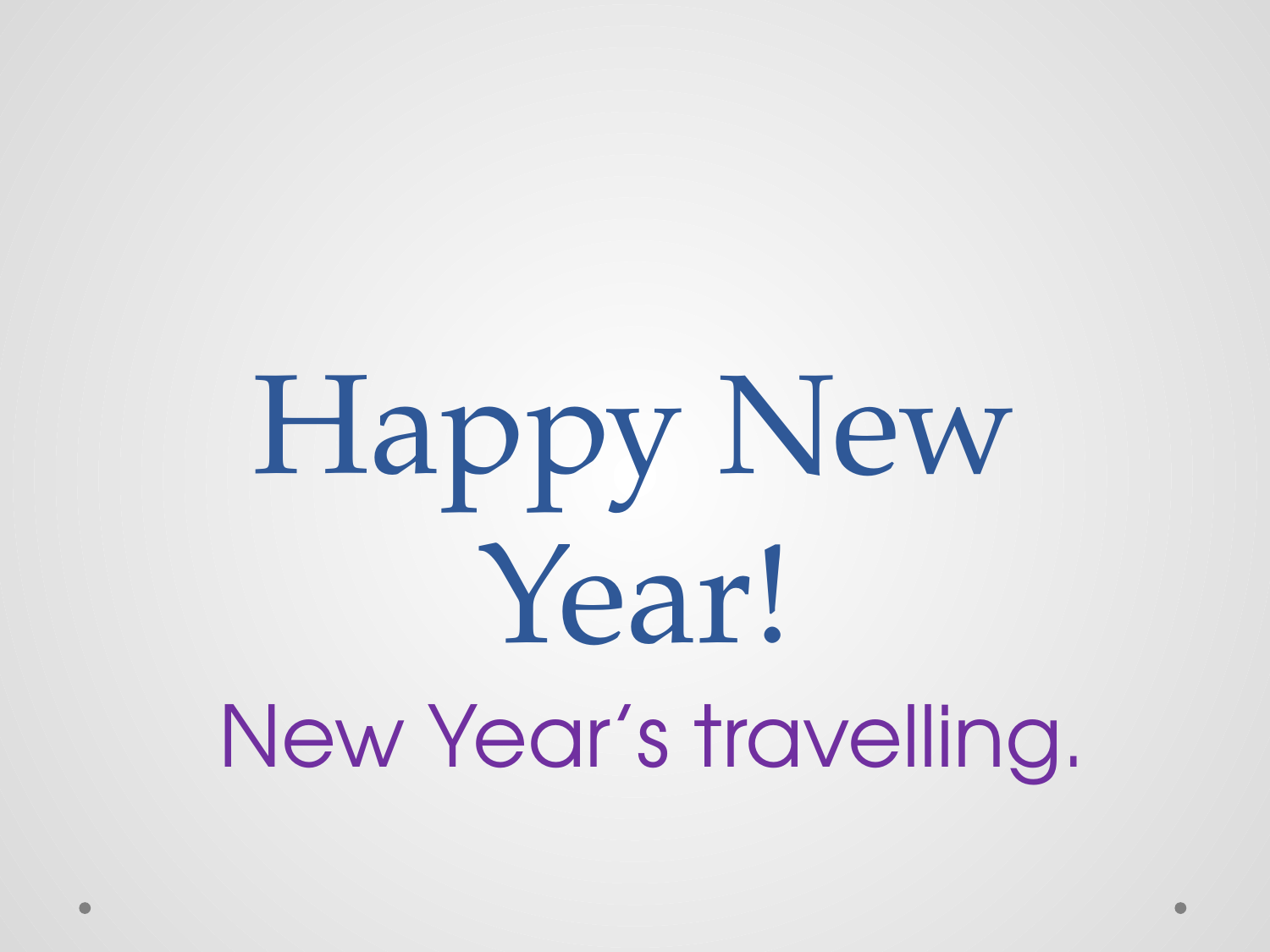

# Happy New Year!
New Year’s travelling.